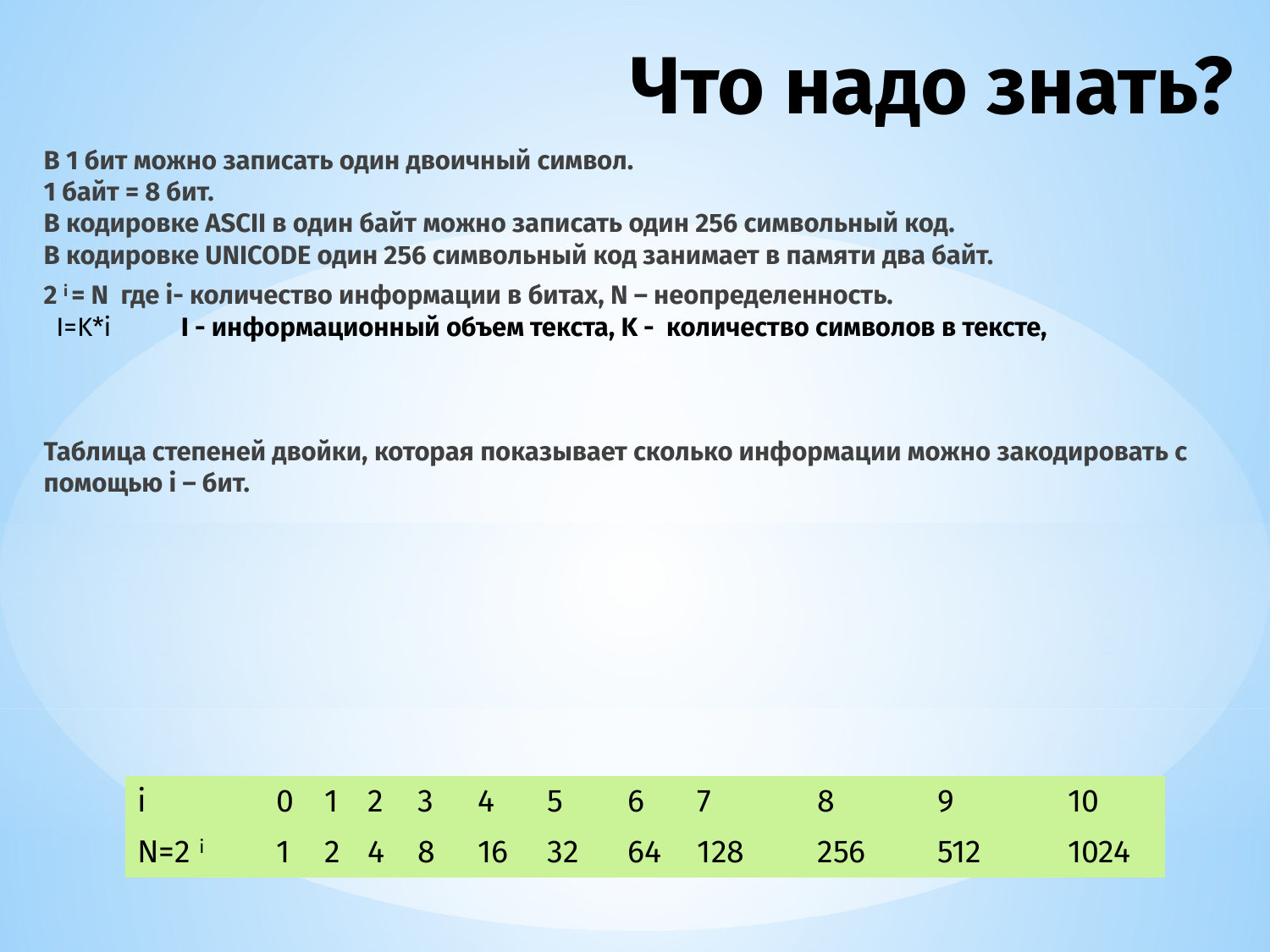

# Что надо знать?
В 1 бит можно записать один двоичный символ.
1 байт = 8 бит.
В кодировке ASCII в один байт можно записать один 256 символьный код.
В кодировке UNICODE один 256 символьный код занимает в памяти два байт.
2 i = N  где i- количество информации в битах, N – неопределенность.
  I=K*i          I - информационный объем текста, K -  количество символов в тексте,

Таблица степеней двойки, которая показывает сколько информации можно закодировать с помощью i – бит.

| i | 0 | 1 | 2 | 3 | 4 | 5 | 6 | 7 | 8 | 9 | 10 |
| --- | --- | --- | --- | --- | --- | --- | --- | --- | --- | --- | --- |
| N=2 i | 1 | 2 | 4 | 8 | 16 | 32 | 64 | 128 | 256 | 512 | 1024 |